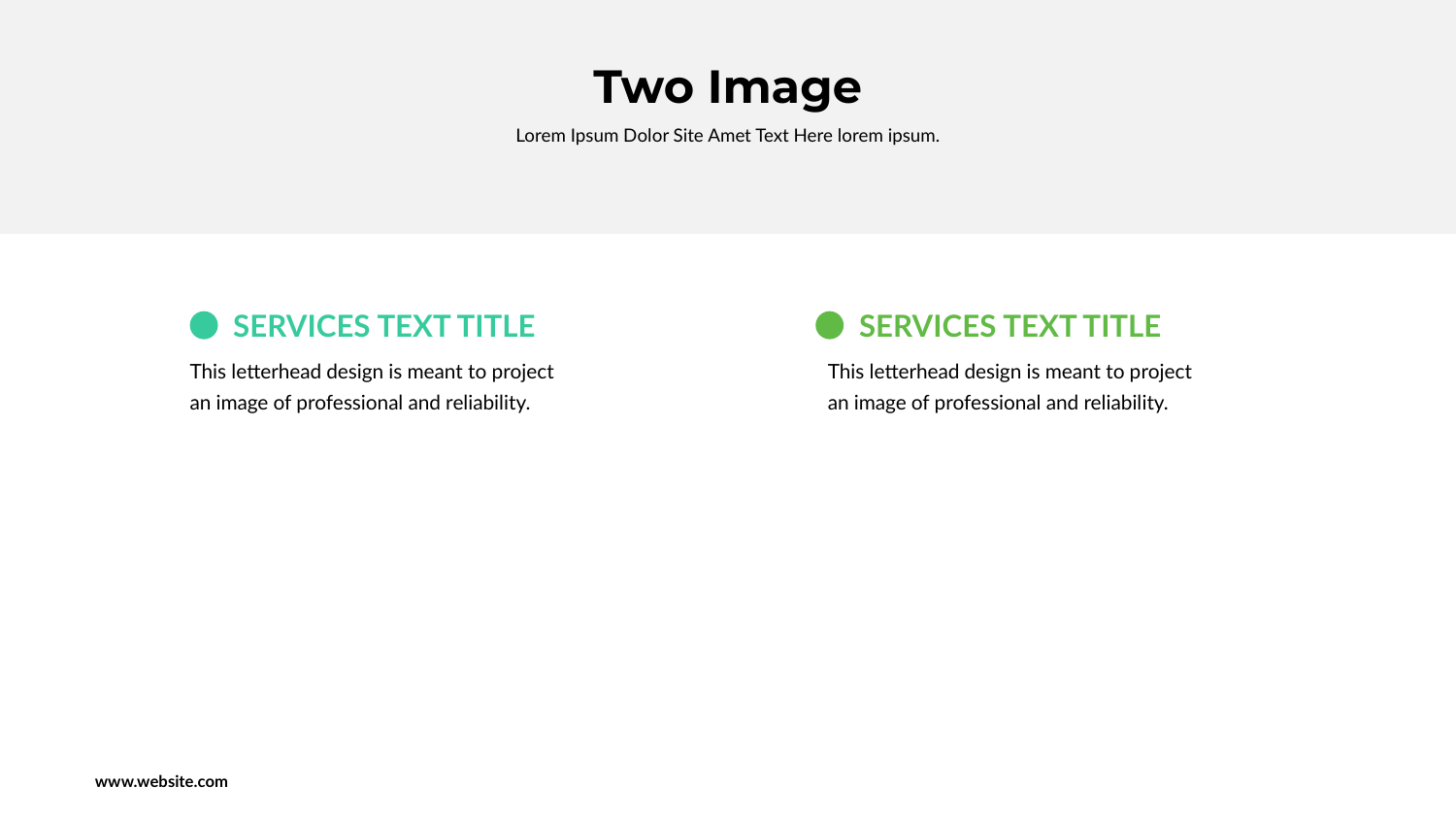

6
Two Image
Lorem Ipsum Dolor Site Amet Text Here lorem ipsum.
SERVICES TEXT TITLE
SERVICES TEXT TITLE

This letterhead design is meant to project an image of professional and reliability.
This letterhead design is meant to project an image of professional and reliability.

www.website.com